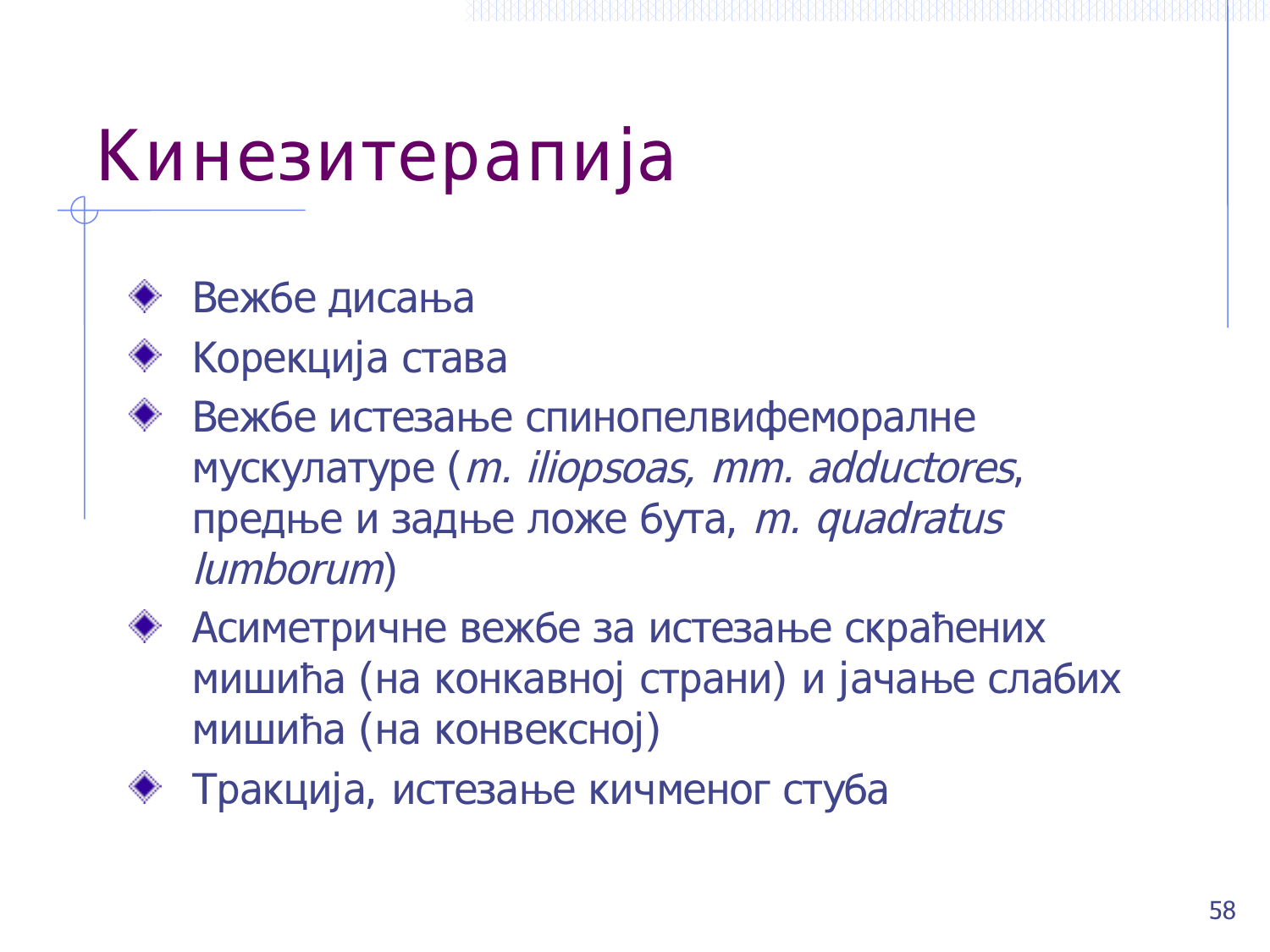

# Кинезитерапија
Вежбе дисања
Корекција става
Вежбе истезање спинопелвифеморалне мускулатуре (m. iliopsoas, mm. adductores, предње и задње ложе бута, m. quadratus lumborum)
Асиметричне вежбе за истезање скраћених мишића (на конкавној страни) и јачање слабих мишића (на конвексној)
Тракција, истезање кичменог стуба

58